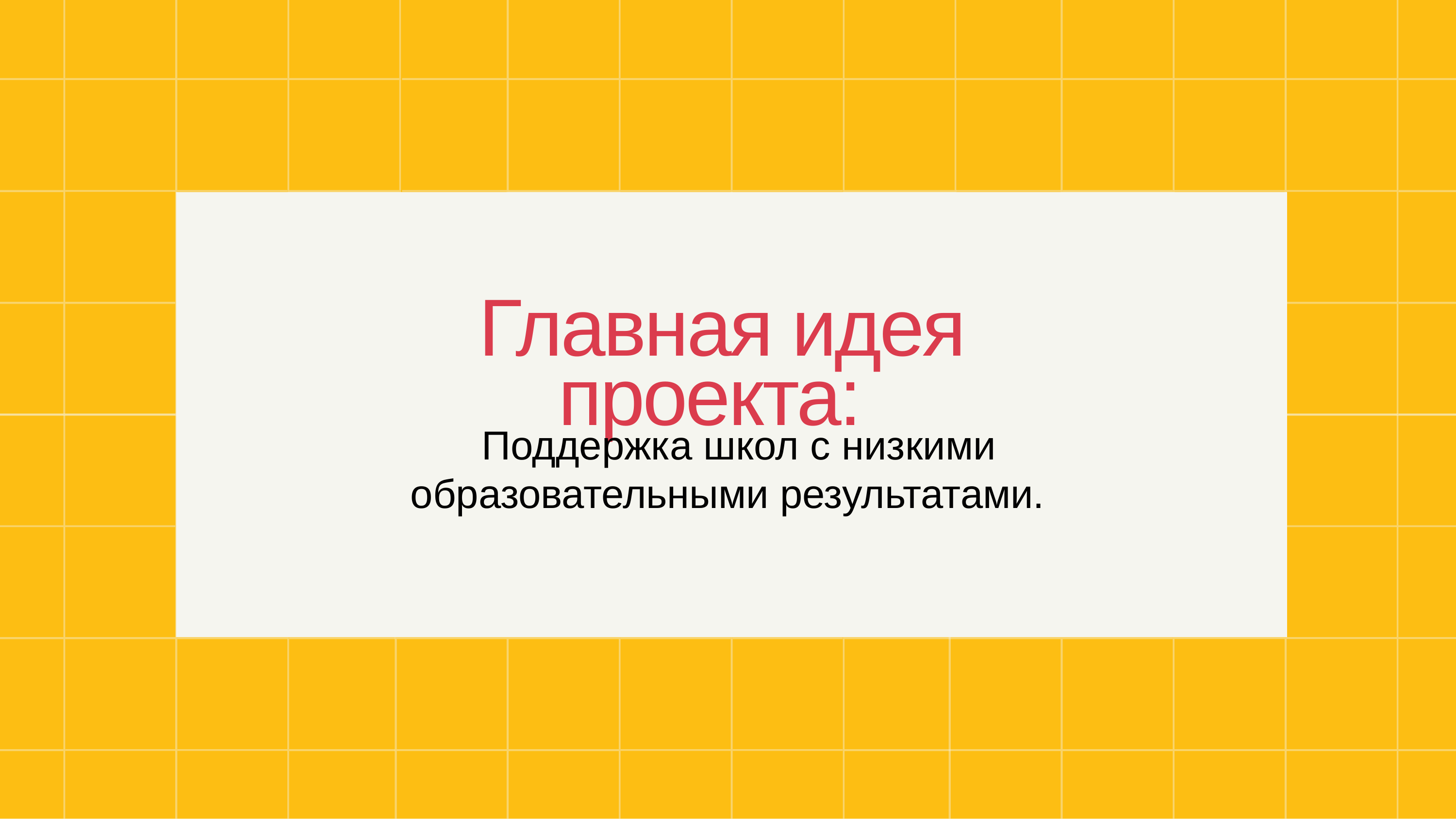

# Главная идея проекта:

Поддержка школ с низкими образовательными результатами.